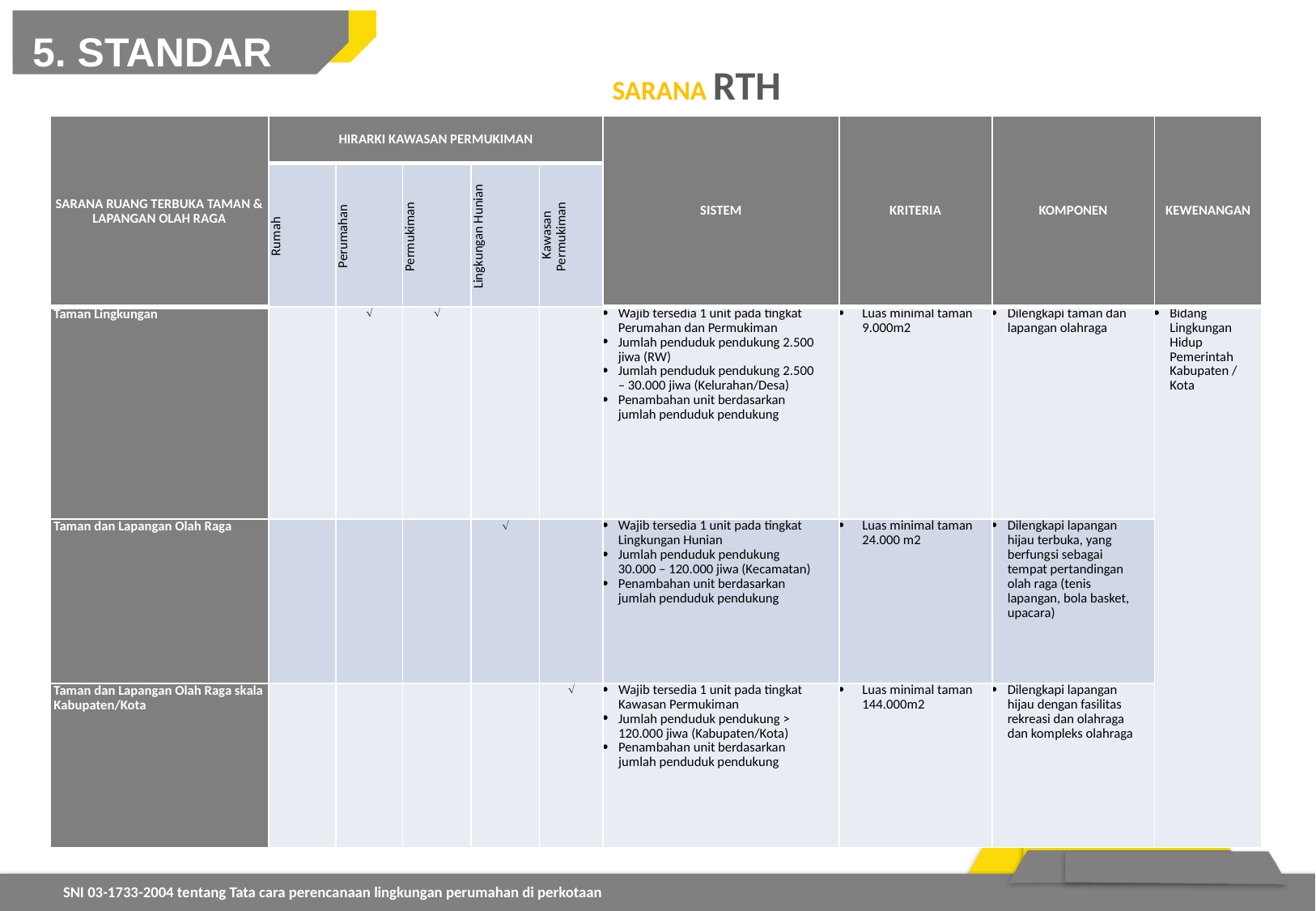

5. STANDAR TEKNIS
SARANA RTH
| SARANA RUANG TERBUKA TAMAN & LAPANGAN OLAH RAGA | HIRARKI KAWASAN PERMUKIMAN |  |  |  |  | SISTEM | KRITERIA | KOMPONEN | KEWENANGAN |
| --- | --- | --- | --- | --- | --- | --- | --- | --- | --- |
|  | Rumah | Perumahan | Permukiman | Lingkungan Hunian | Kawasan Permukiman |  |  |  |  |
| Taman Lingkungan |  | √ | √ |  |  | Wajib tersedia 1 unit pada tingkat Perumahan dan Permukiman Jumlah penduduk pendukung 2.500 jiwa (RW) Jumlah penduduk pendukung 2.500 – 30.000 jiwa (Kelurahan/Desa) Penambahan unit berdasarkan jumlah penduduk pendukung | Luas minimal taman 9.000m2 | Dilengkapi taman dan lapangan olahraga | Bidang Lingkungan Hidup Pemerintah Kabupaten / Kota |
| Taman dan Lapangan Olah Raga |  |  |  | √ |  | Wajib tersedia 1 unit pada tingkat Lingkungan Hunian Jumlah penduduk pendukung 30.000 – 120.000 jiwa (Kecamatan) Penambahan unit berdasarkan jumlah penduduk pendukung | Luas minimal taman 24.000 m2 | Dilengkapi lapangan hijau terbuka, yang berfungsi sebagai tempat pertandingan olah raga (tenis lapangan, bola basket, upacara) |  |
| Taman dan Lapangan Olah Raga skala Kabupaten/Kota |  |  |  |  | √ | Wajib tersedia 1 unit pada tingkat Kawasan Permukiman Jumlah penduduk pendukung > 120.000 jiwa (Kabupaten/Kota) Penambahan unit berdasarkan jumlah penduduk pendukung | Luas minimal taman 144.000m2 | Dilengkapi lapangan hijau dengan fasilitas rekreasi dan olahraga dan kompleks olahraga |  |

2
1

SNI 03-1733-2004 tentang Tata cara perencanaan lingkungan perumahan di perkotaan